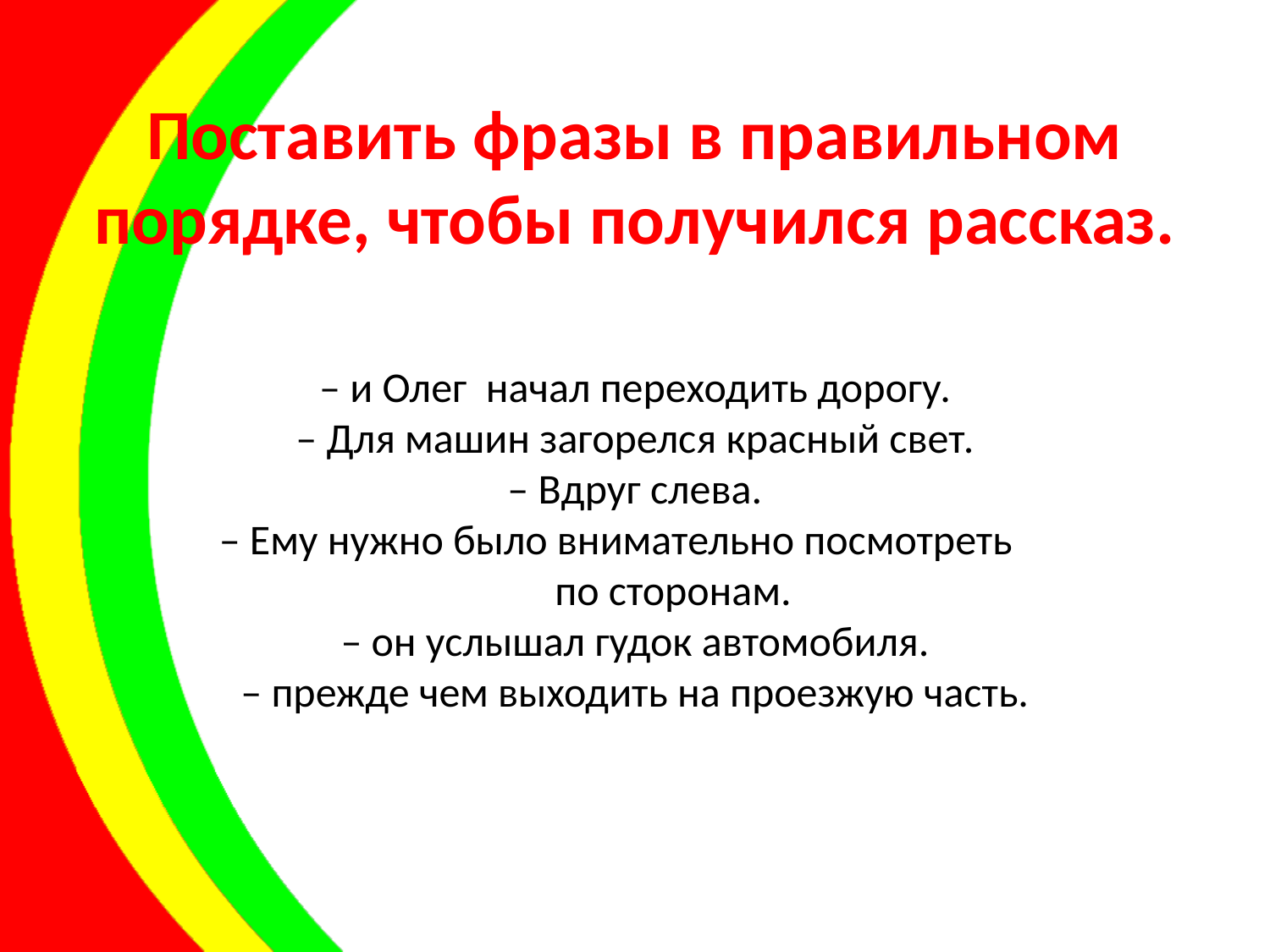

# Поставить фразы в правильном порядке, чтобы получился рассказ. – и Олег  начал переходить дорогу. – Для машин загорелся красный свет. – Вдруг слева. – Ему нужно было внимательно посмотреть по сторонам. – он услышал гудок автомобиля. – прежде чем выходить на проезжую часть.